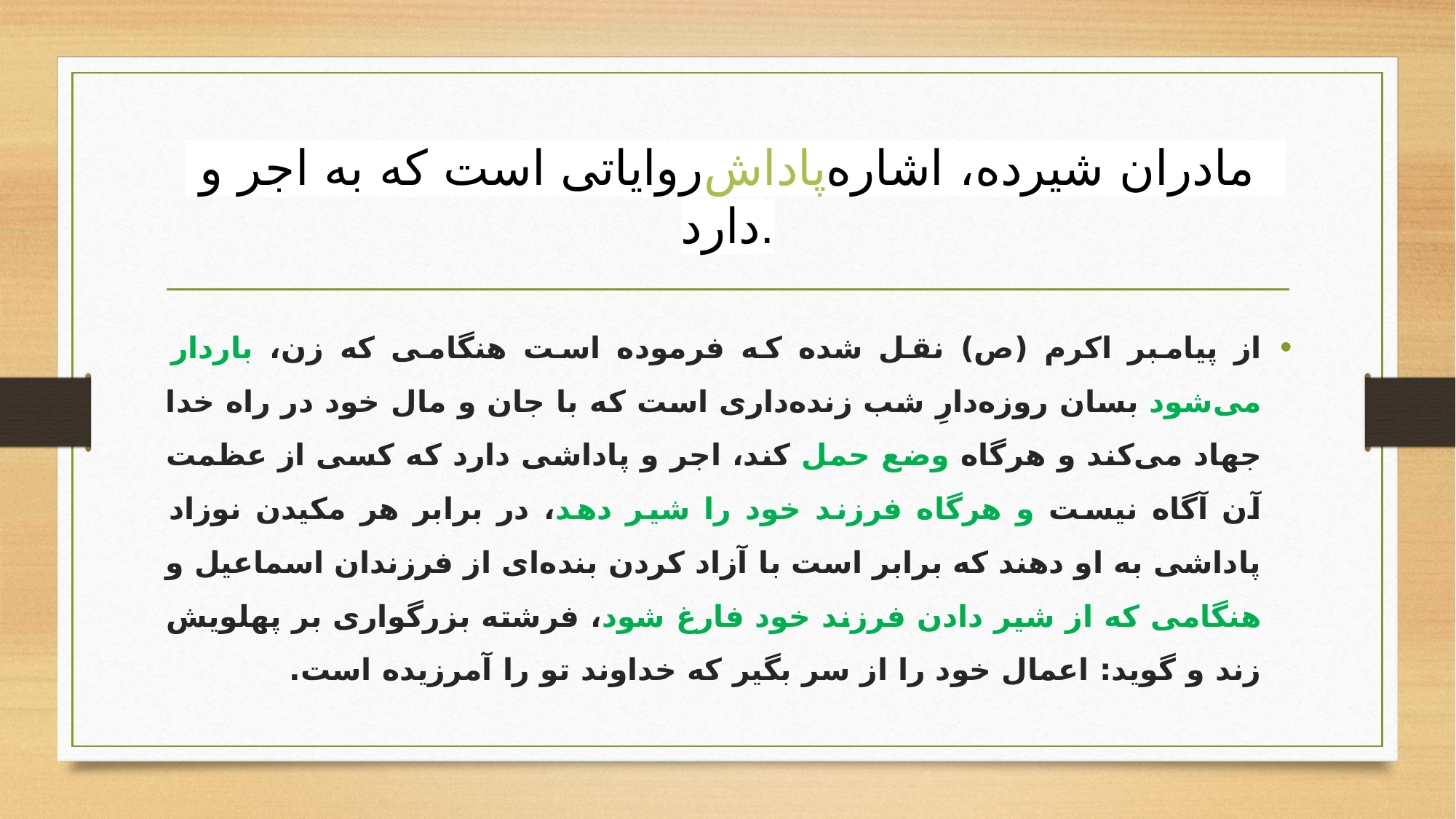

# روایاتی است که به اجر و پاداش مادران شیرده، اشاره دارد.
از پیامبر اکرم (ص) نقل شده که فرموده است هنگامی که زن، باردار می‌شود بسان روزه‌دارِ شب زنده‌داری است که با جان و مال خود در راه خدا جهاد می‌کند و هرگاه وضع حمل کند، اجر و پاداشی دارد که کسی از عظمت آن آگاه نیست و هرگاه فرزند خود را شیر دهد، در برابر هر مکیدن نوزاد پاداشی به او دهند که برابر است با آزاد کردن بنده‌ای از فرزندان اسماعیل و هنگامی که از شیر دادن فرزند خود فارغ شود، فرشته بزرگواری بر پهلویش زند و گوید: اعمال خود را از سر بگیر که خداوند تو را آمرزیده است.